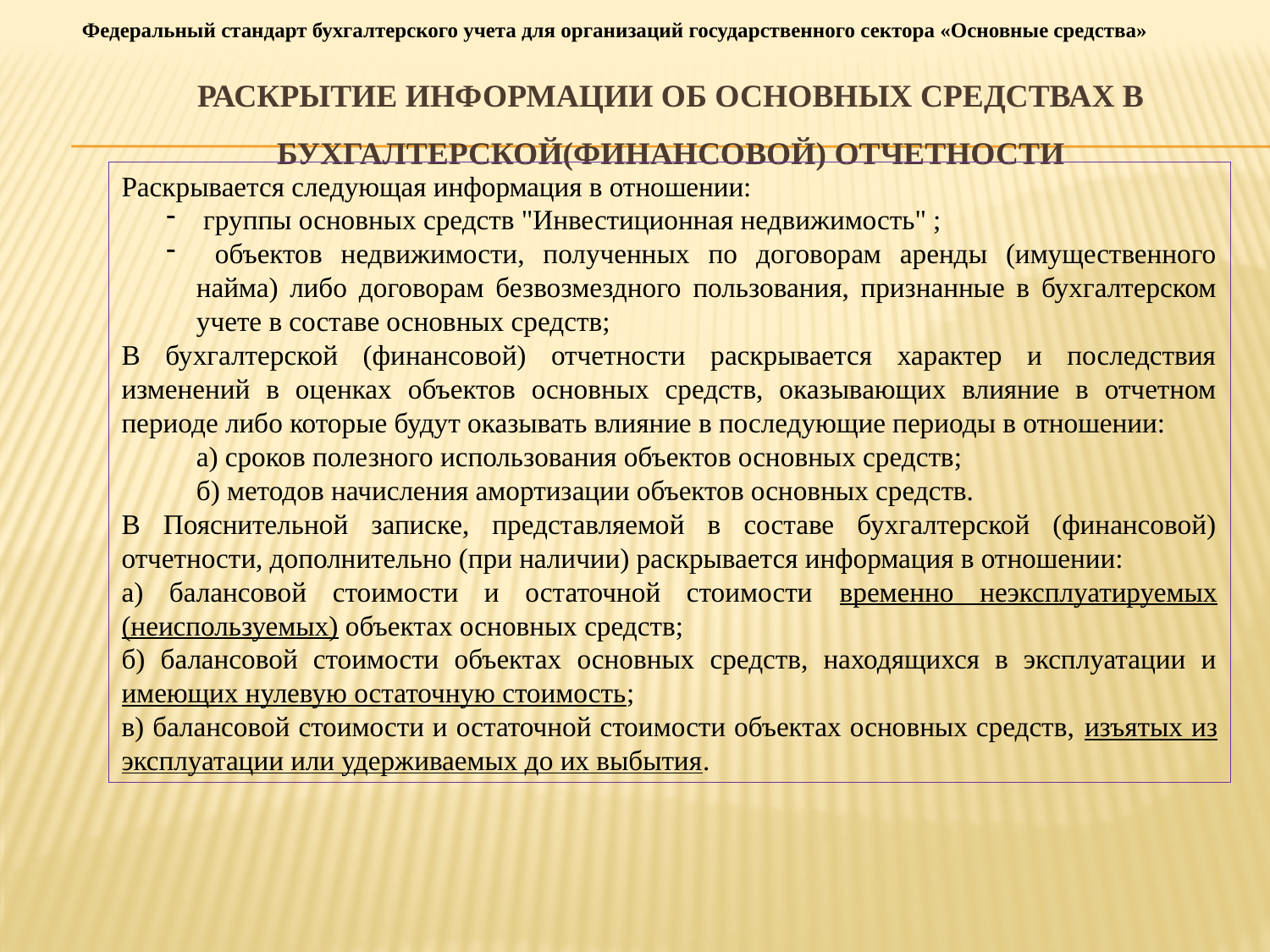

Федеральный стандарт бухгалтерского учета для организаций государственного сектора «Основные средства»
# Раскрытие информации об основных средствах в бухгалтерской(финансовой) отчетности

Раскрывается следующая информация в отношении:
 группы основных средств "Инвестиционная недвижимость" ;
 объектов недвижимости, полученных по договорам аренды (имущественного найма) либо договорам безвозмездного пользования, признанные в бухгалтерском учете в составе основных средств;
В бухгалтерской (финансовой) отчетности раскрывается характер и последствия изменений в оценках объектов основных средств, оказывающих влияние в отчетном периоде либо которые будут оказывать влияние в последующие периоды в отношении:
а) сроков полезного использования объектов основных средств;
б) методов начисления амортизации объектов основных средств.
В Пояснительной записке, представляемой в составе бухгалтерской (финансовой) отчетности, дополнительно (при наличии) раскрывается информация в отношении:
а) балансовой стоимости и остаточной стоимости временно неэксплуатируемых (неиспользуемых) объектах основных средств;
б) балансовой стоимости объектах основных средств, находящихся в эксплуатации и имеющих нулевую остаточную стоимость;
в) балансовой стоимости и остаточной стоимости объектах основных средств, изъятых из эксплуатации или удерживаемых до их выбытия.